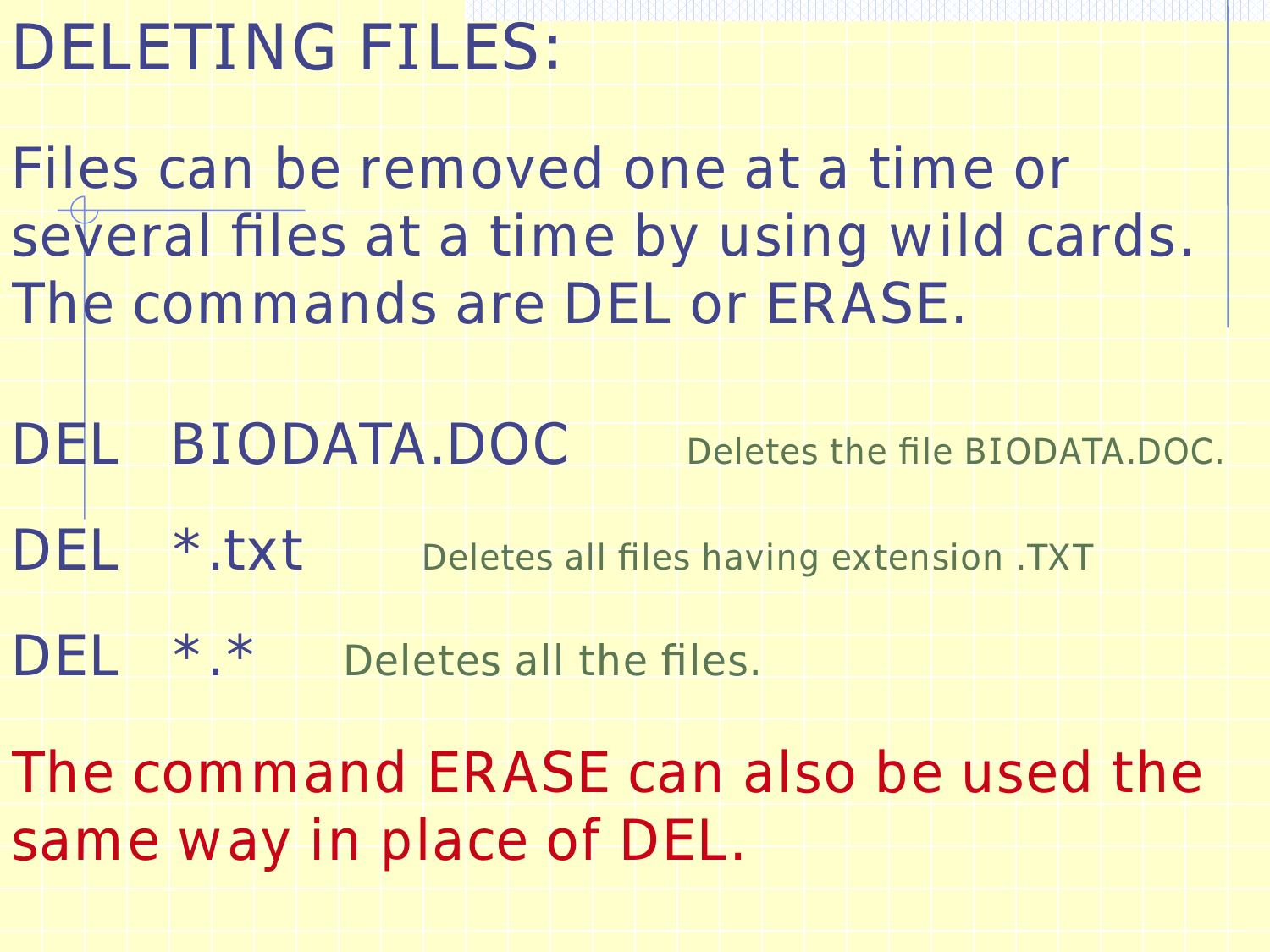

DELETING FILES:
Files can be removed one at a time or several files at a time by using wild cards. The commands are DEL or ERASE.
DEL   BIODATA.DOC       Deletes the file BIODATA.DOC.
DEL   *.txt       Deletes all files having extension .TXT
DEL   *.*     Deletes all the files.
The command ERASE can also be used the same way in place of DEL.